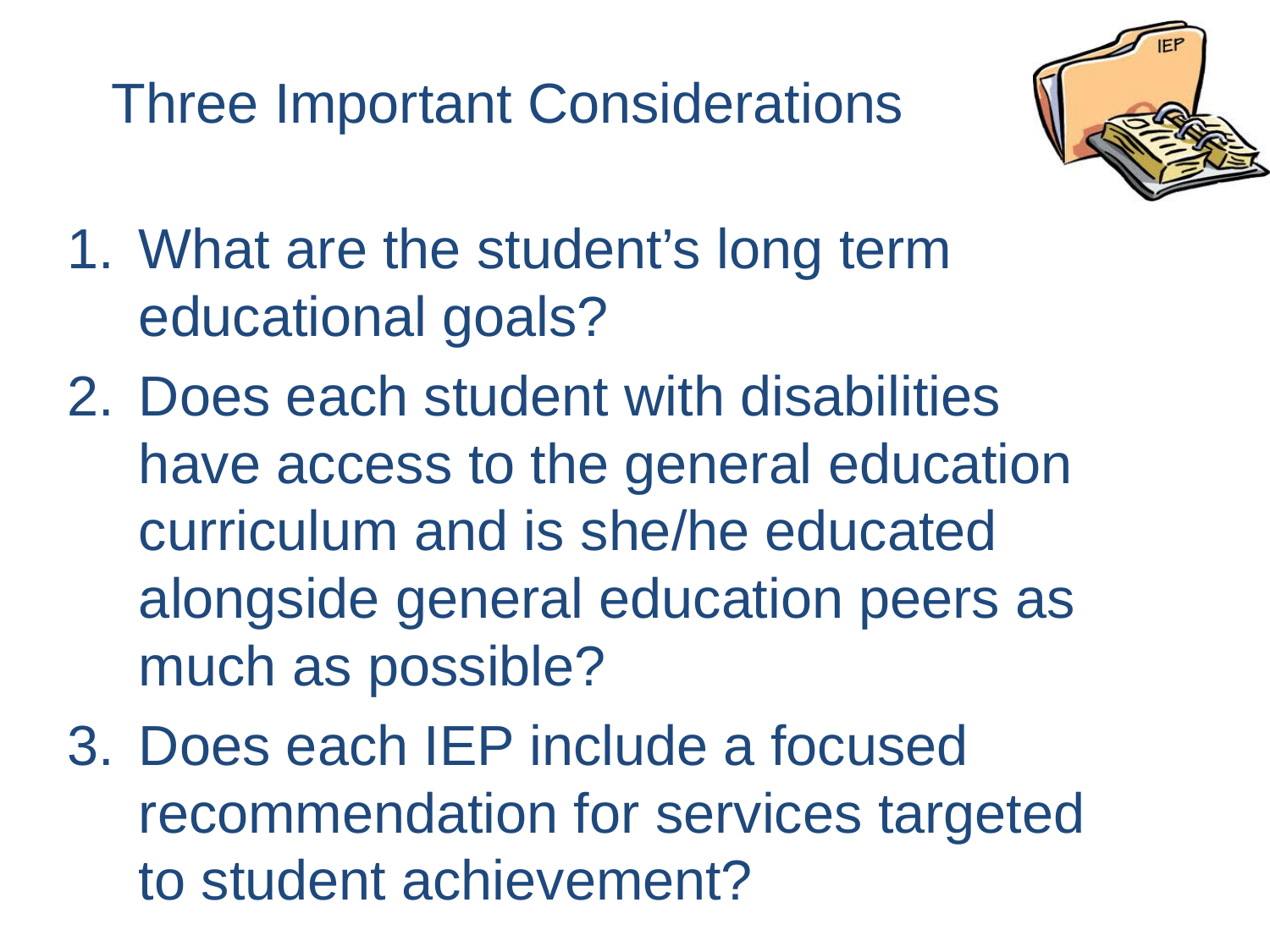

# Three Important Considerations
What are the student’s long term educational goals?
Does each student with disabilities have access to the general education curriculum and is she/he educated alongside general education peers as much as possible?
Does each IEP include a focused recommendation for services targeted to student achievement?